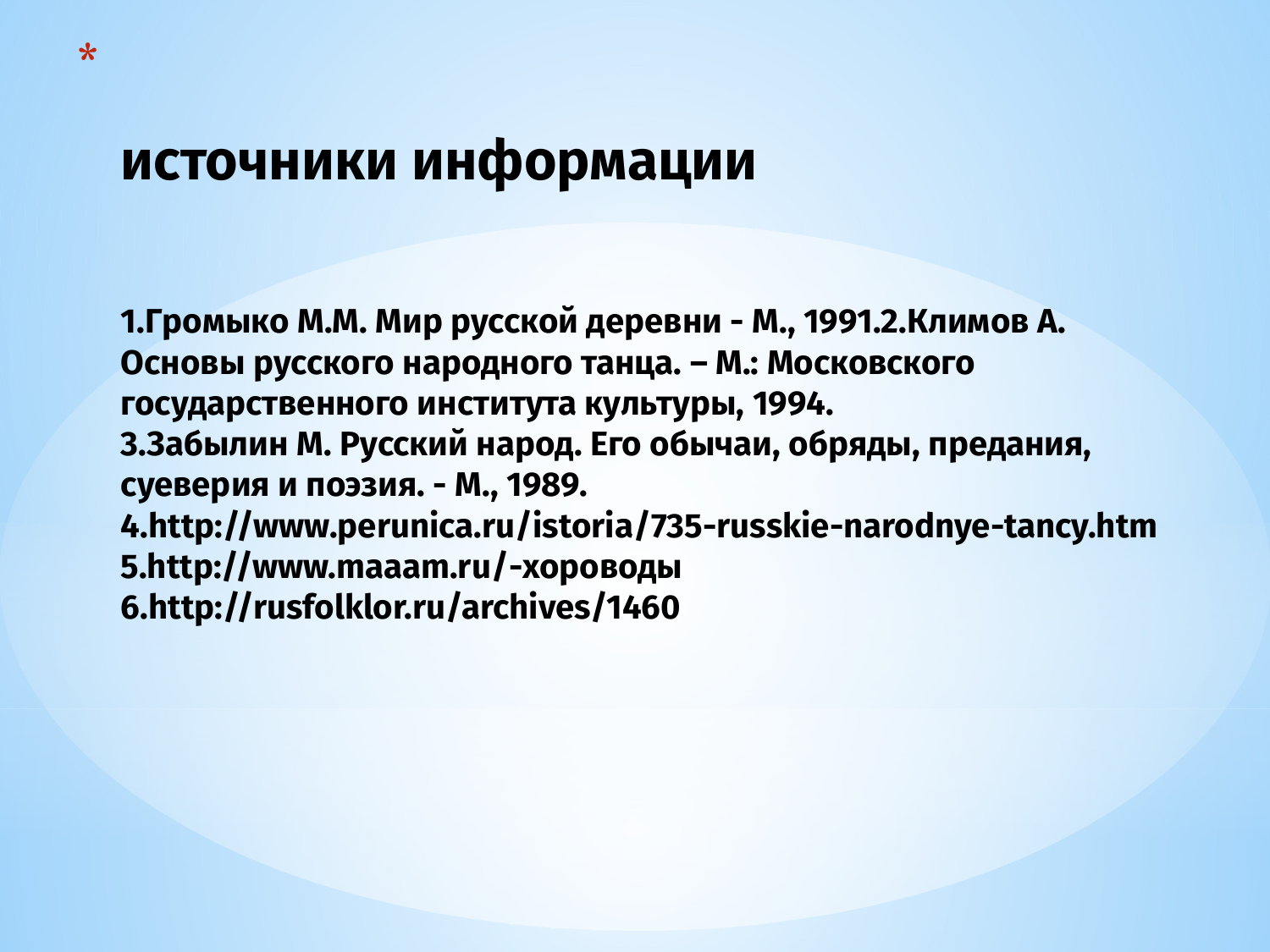

# источники информации 1.Громыко М.М. Мир русской деревни - М., 1991.2.Климов А. Основы русского народного танца. – М.: Московского государственного института культуры, 1994. 3.Забылин М. Русский народ. Его обычаи, обряды, предания, суеверия и поэзия. - М., 1989. 4.http://www.perunica.ru/istoria/735-russkie-narodnye-tancy.htm 5.http://www.maaam.ru/-хороводы 6.http://rusfolklor.ru/archives/1460